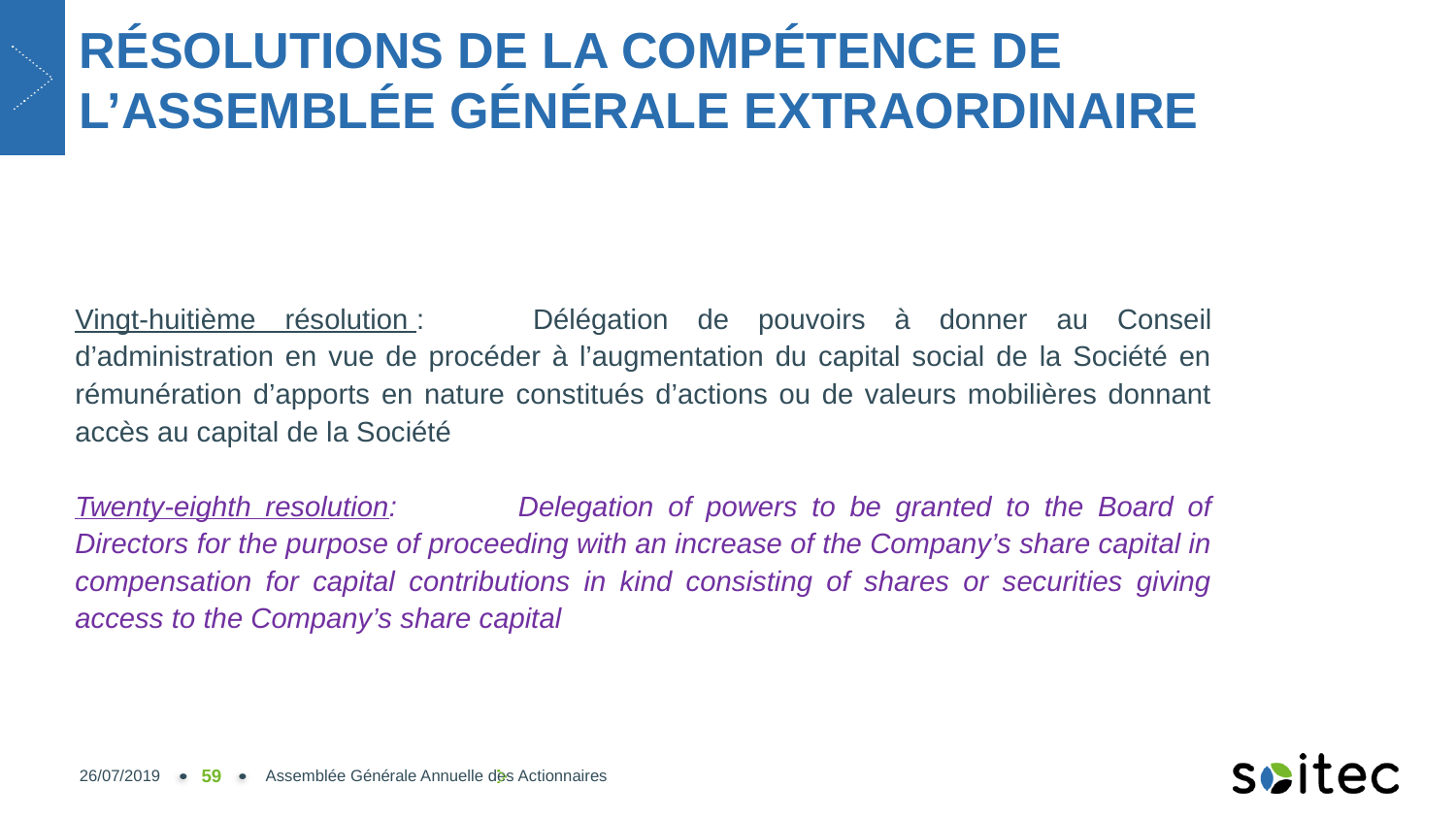

# RÉSOLUTIONS DE LA COMPÉTENCE DE L’ASSEMBLÉE GÉNÉRALE EXTRAORDINAIRE
Vingt-huitième résolution :	Délégation de pouvoirs à donner au Conseil d’administration en vue de procéder à l’augmentation du capital social de la Société en rémunération d’apports en nature constitués d’actions ou de valeurs mobilières donnant accès au capital de la Société

Twenty-eighth resolution:	Delegation of powers to be granted to the Board of Directors for the purpose of proceeding with an increase of the Company’s share capital in compensation for capital contributions in kind consisting of shares or securities giving access to the Company’s share capital
26/07/2019
59
Assemblée Générale Annuelle des Actionnaires